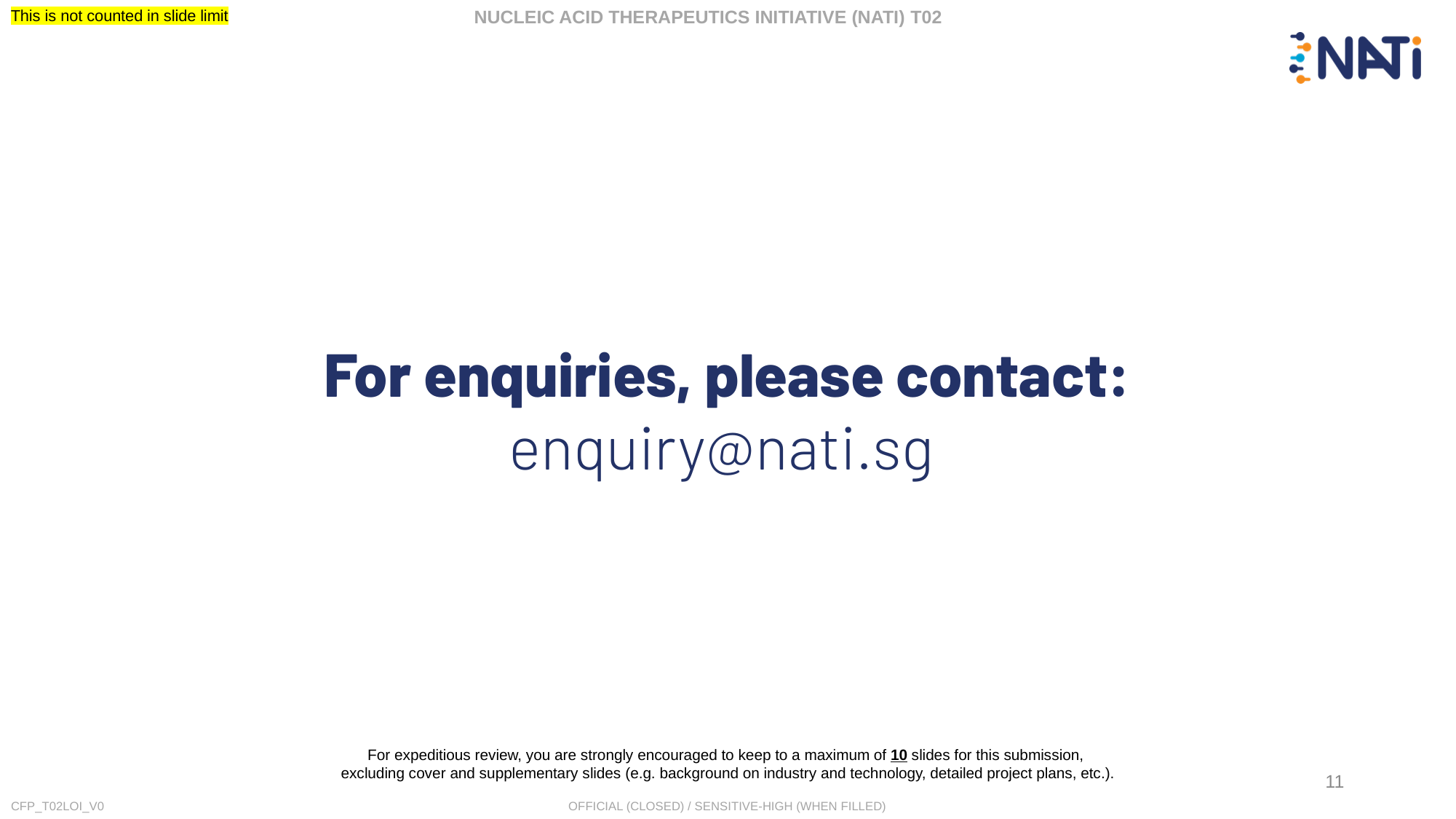

This is not counted in slide limit
For enquiries, please contact:
enquiry@nati.sg
11